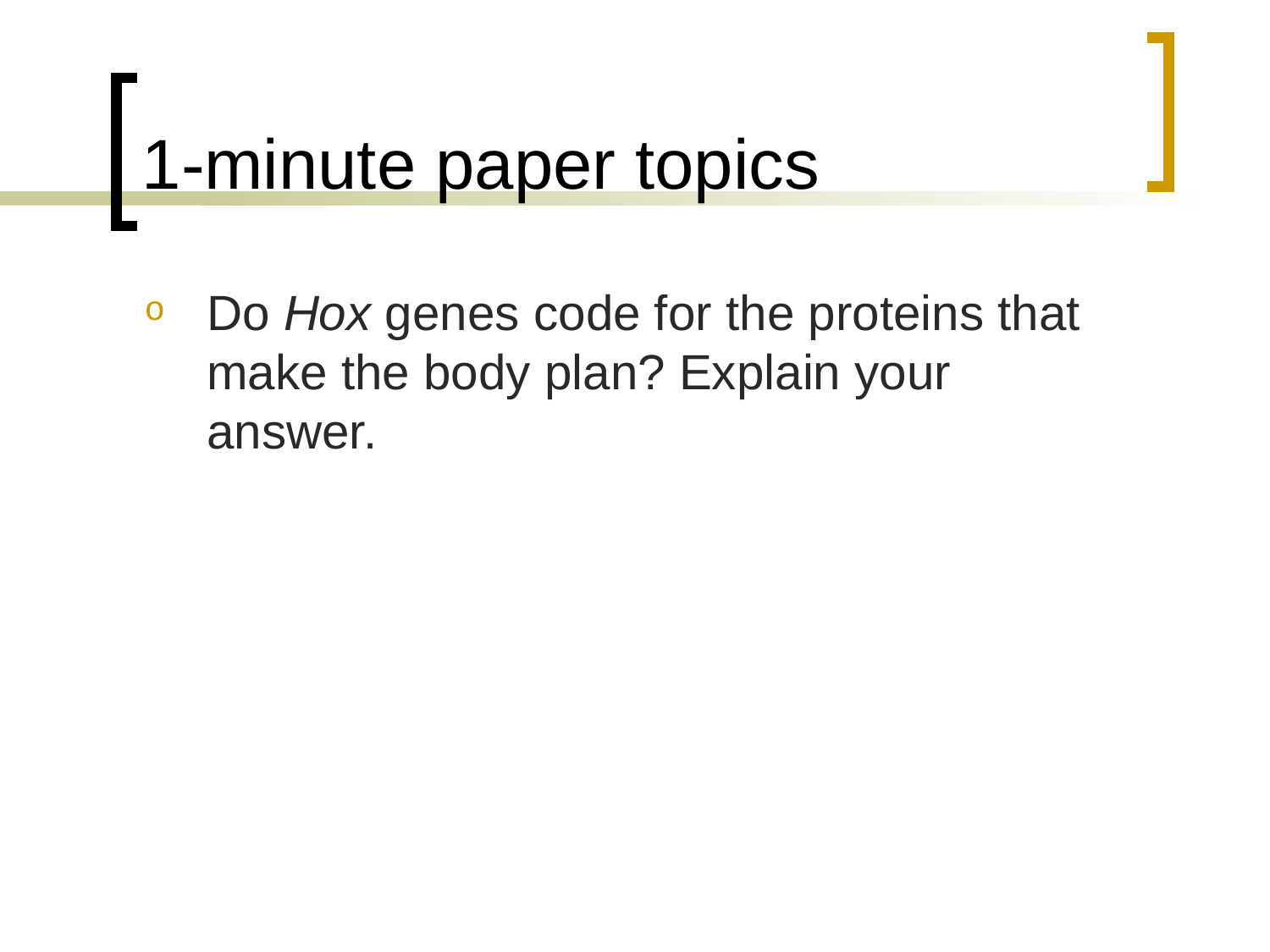

# 1-minute paper topics
Do Hox genes code for the proteins that make the body plan? Explain your answer.